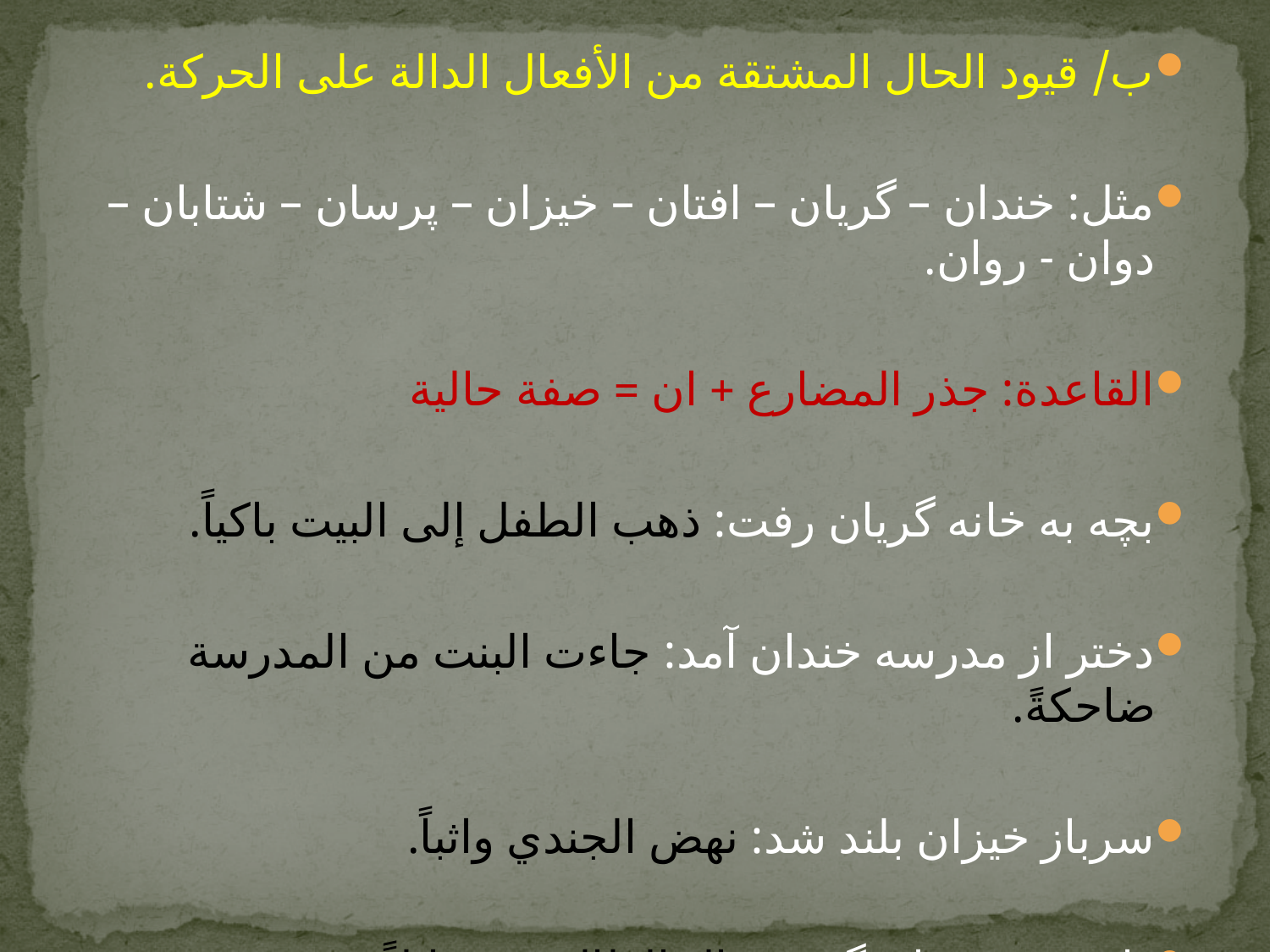

ب/ قيود الحال المشتقة من الأفعال الدالة على الحركة.

مثل: خندان – گریان – افتان – خیزان – پرسان – شتابان – دوان - روان.

القاعدة: جذر المضارع + ان = صفة حالية

بچه به خانه گریان رفت: ذهب الطفل إلى البيت باكياً.

دختر از مدرسه خندان آمد: جاءت البنت من المدرسة ضاحكةً.

سرباز خیزان بلند شد: نهض الجندي واثباً.

دانشجو پرسان گفت: قال الطالب متسائلاً.